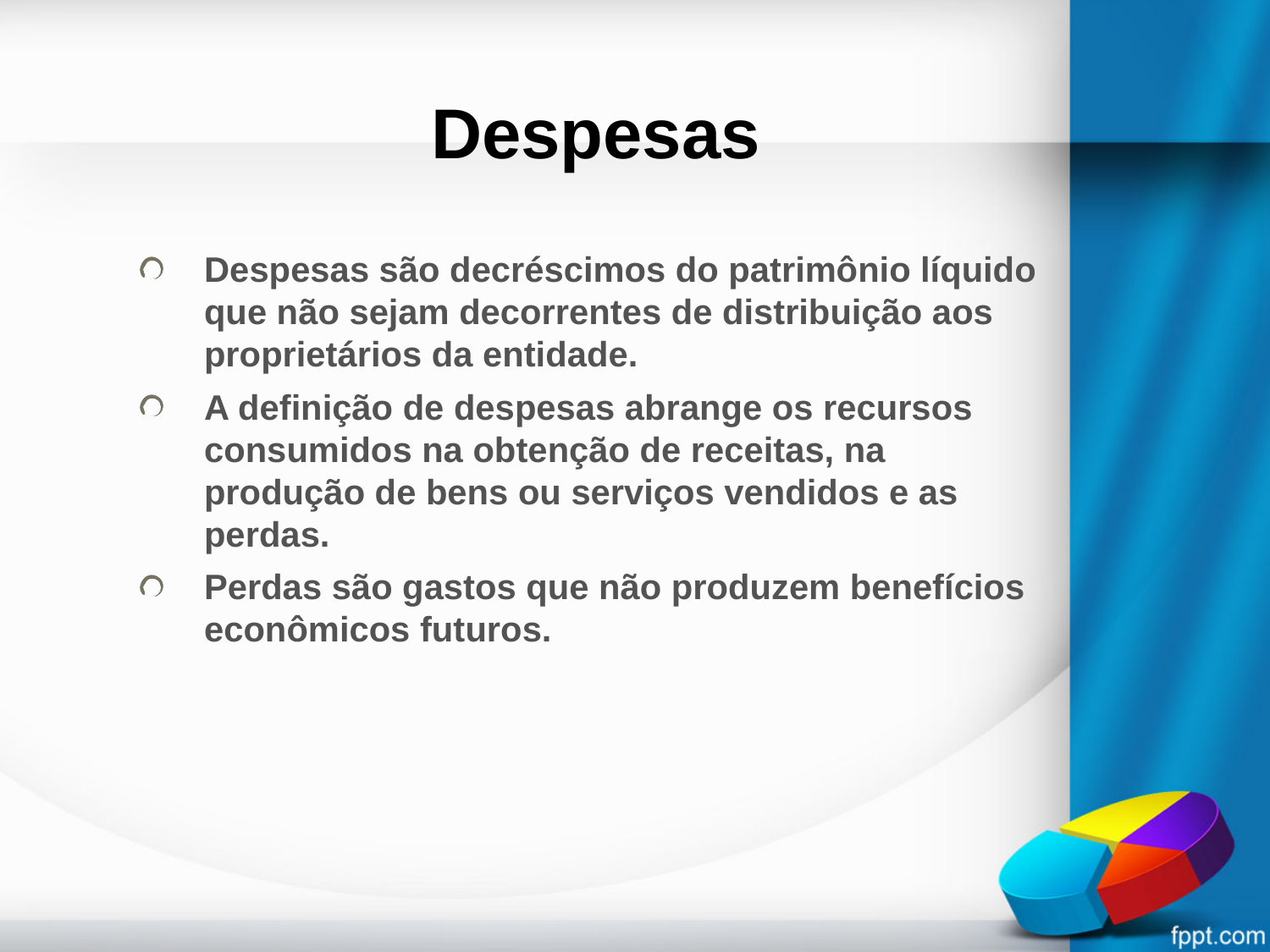

# Despesas
Despesas são decréscimos do patrimônio líquido que não sejam decorrentes de distribuição aos proprietários da entidade.
A definição de despesas abrange os recursos consumidos na obtenção de receitas, na produção de bens ou serviços vendidos e as perdas.
Perdas são gastos que não produzem benefícios econômicos futuros.